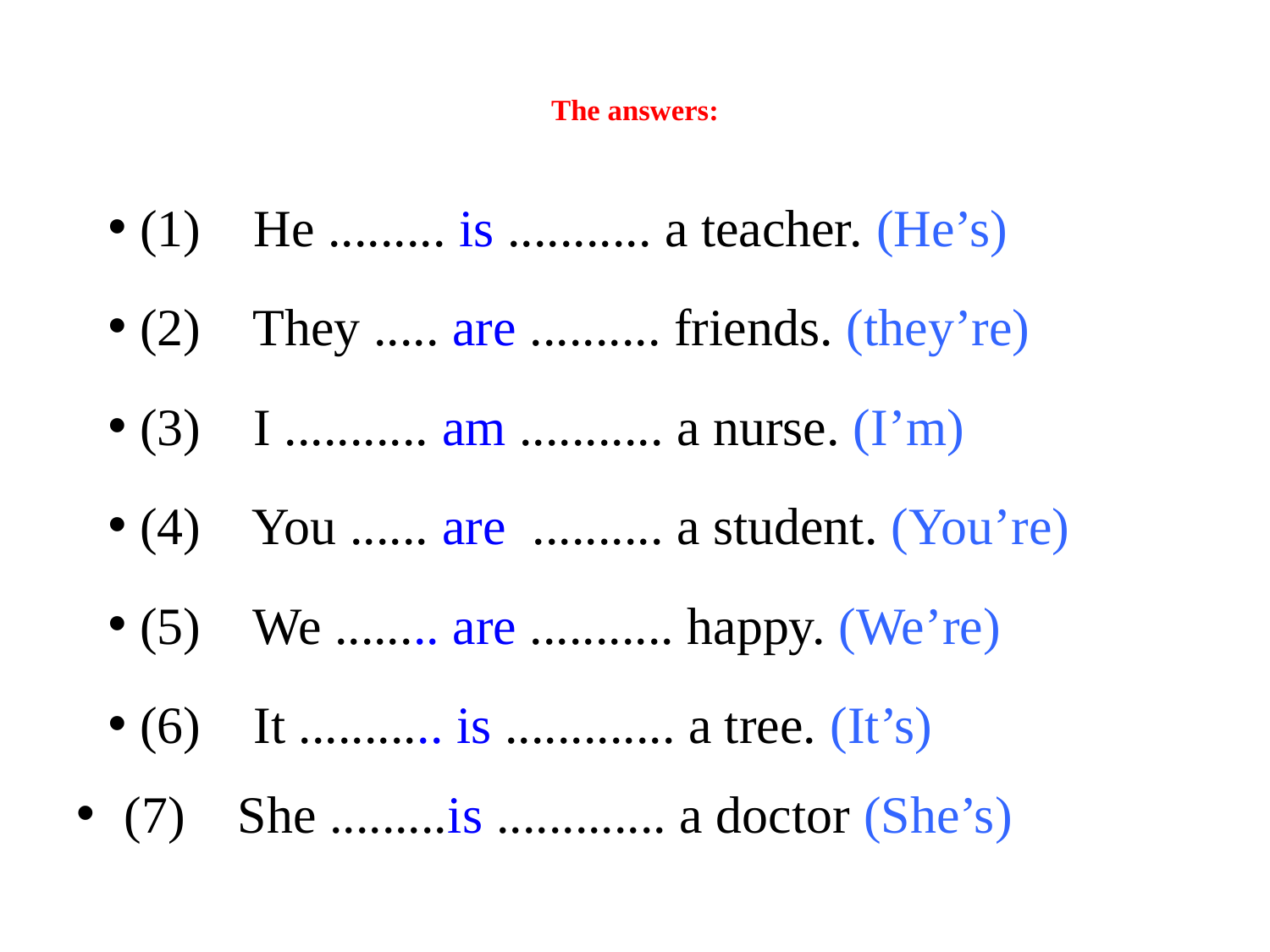

# The answers:
(1)    He ......... is ........... a teacher. (He’s)
(2)    They ..... are .......... friends. (they’re)
(3)    I ........... am ........... a nurse. (I’m)
(4)    You ...... are  .......... a student. (You’re)
(5)    We ........ are ........... happy. (We’re)
(6)    It ........... is ............. a tree. (It’s)
(7)    She .........is ............. a doctor (She’s)